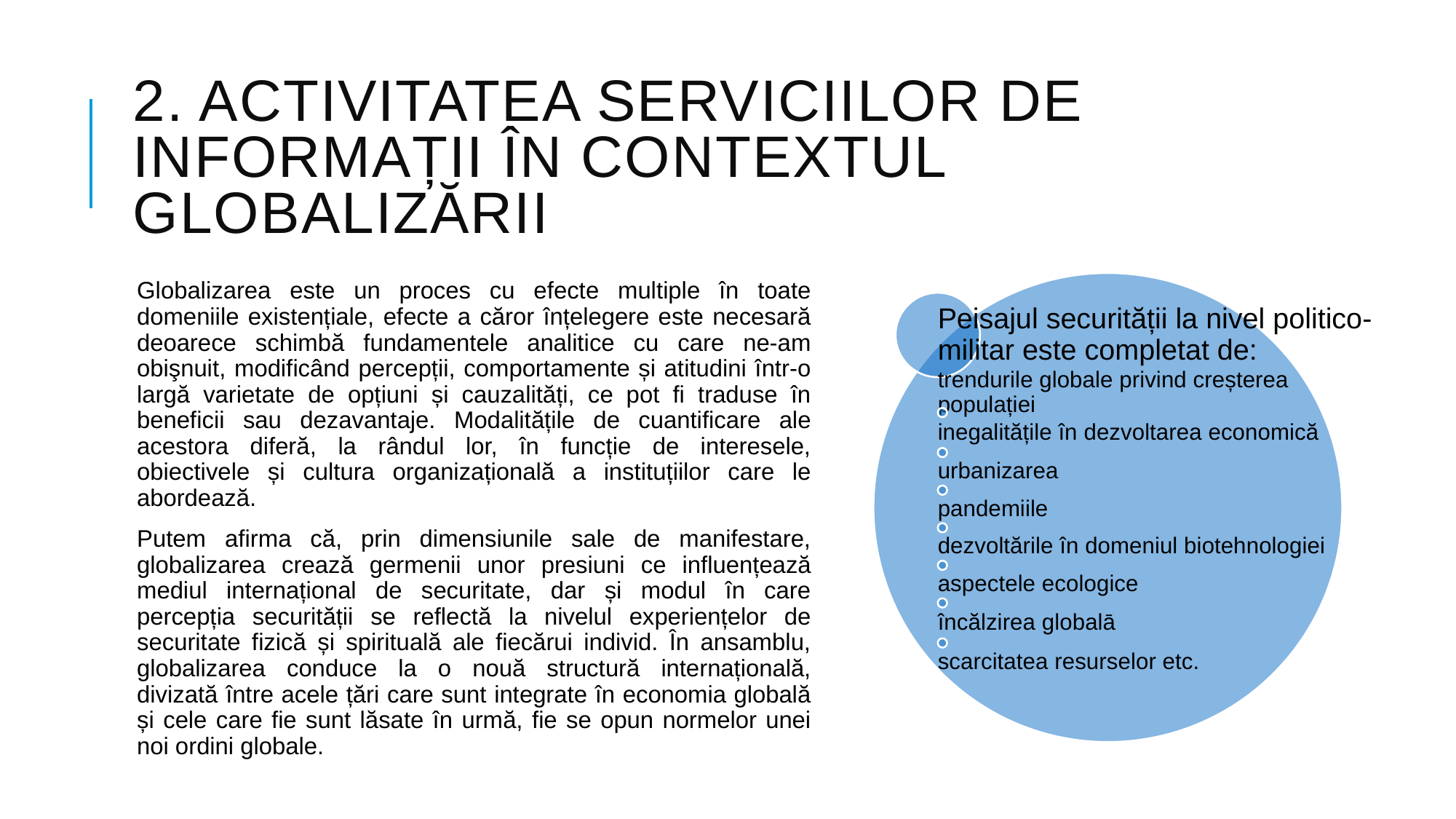

# 2. ACTIVITATEA SERVICIILOR DE INFORMAȚII ÎN CONTEXTUL GLOBALIZĂRII
Globalizarea este un proces cu efecte multiple în toate domeniile existențiale, efecte a căror înțelegere este necesară deoarece schimbă fundamentele analitice cu care ne-am obişnuit, modificând percepții, comportamente și atitudini într-o largă varietate de opțiuni și cauzalități, ce pot fi traduse în beneficii sau dezavantaje. Modalitățile de cuantificare ale acestora diferă, la rândul lor, în funcție de interesele, obiectivele și cultura organizațională a instituțiilor care le abordează.
Putem afirma că, prin dimensiunile sale de manifestare, globalizarea crează germenii unor presiuni ce influențează mediul internațional de securitate, dar și modul în care percepția securității se reflectă la nivelul experiențelor de securitate fizică și spirituală ale fiecărui individ. În ansamblu, globalizarea conduce la o nouă structură internațională, divizată între acele țări care sunt integrate în economia globală și cele care fie sunt lăsate în urmă, fie se opun normelor unei noi ordini globale.

Peisajul securității la nivel politico-militar este completat de:
trendurile globale privind creșterea populației
inegalitățile în dezvoltarea economică
urbanizarea
pandemiile
dezvoltările în domeniul biotehnologiei
aspectele ecologice
încălzirea globalā
scarcitatea resurselor etc.